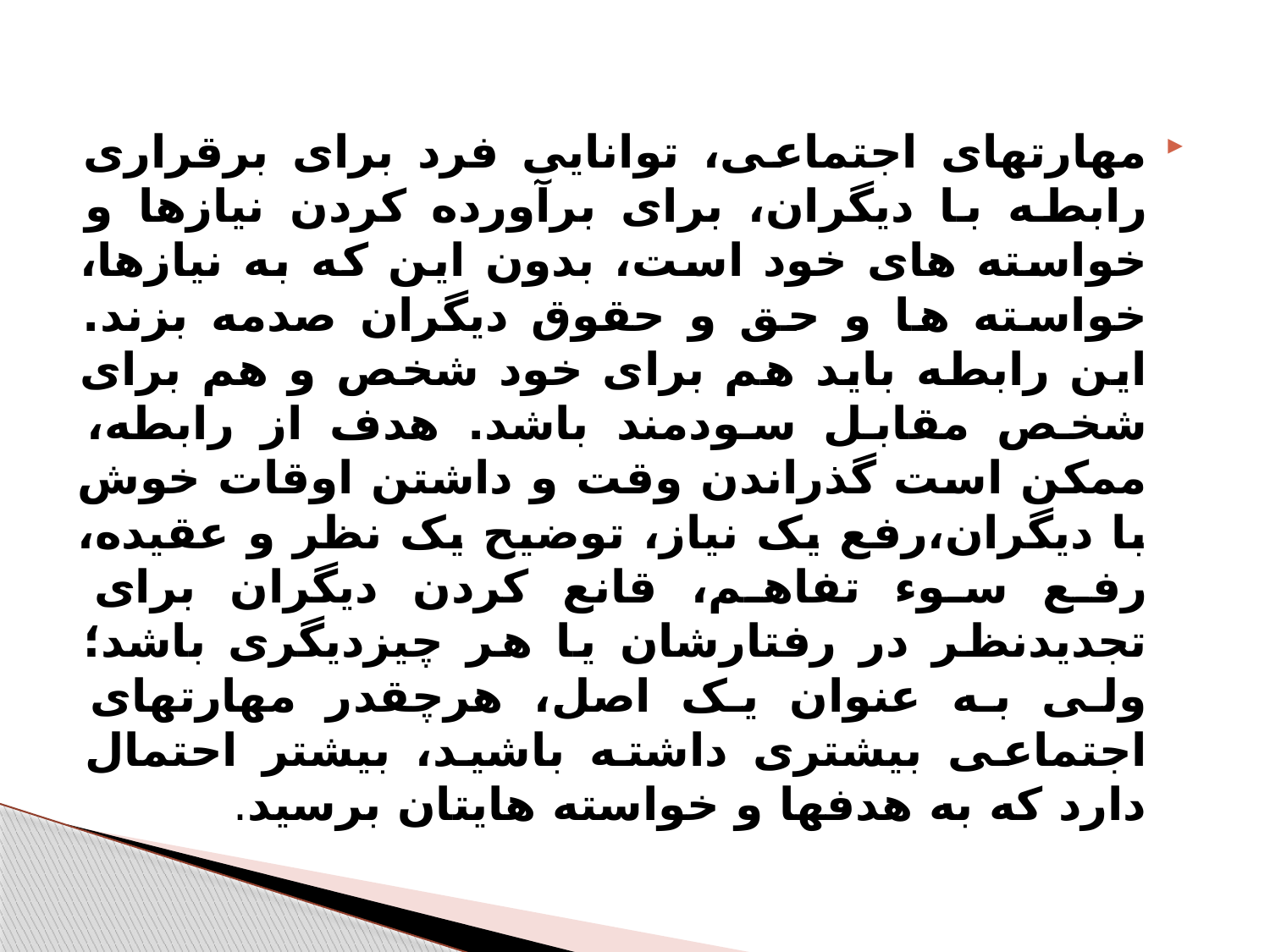

مهارتهای اجتماعی، توانایی فرد برای برقراری رابطه با دیگران، برای برآورده کردن نیازها و خواسته های خود است، بدون این که به نیازها، خواسته ها و حق و حقوق دیگران صدمه بزند. این رابطه باید هم برای خود شخص و هم برای شخص مقابل سودمند باشد. هدف از رابطه، ممکن است گذراندن وقت و داشتن اوقات خوش با دیگران،رفع یک نیاز، توضیح یک نظر و عقیده، رفع سوء تفاهم، قانع کردن دیگران برای تجدیدنظر در رفتارشان یا هر چیزدیگری باشد؛ ولی به عنوان یک اصل، هرچقدر مهارتهای اجتماعی بیشتری داشته باشید، بیشتر احتمال دارد که به هدفها و خواسته هایتان برسید.